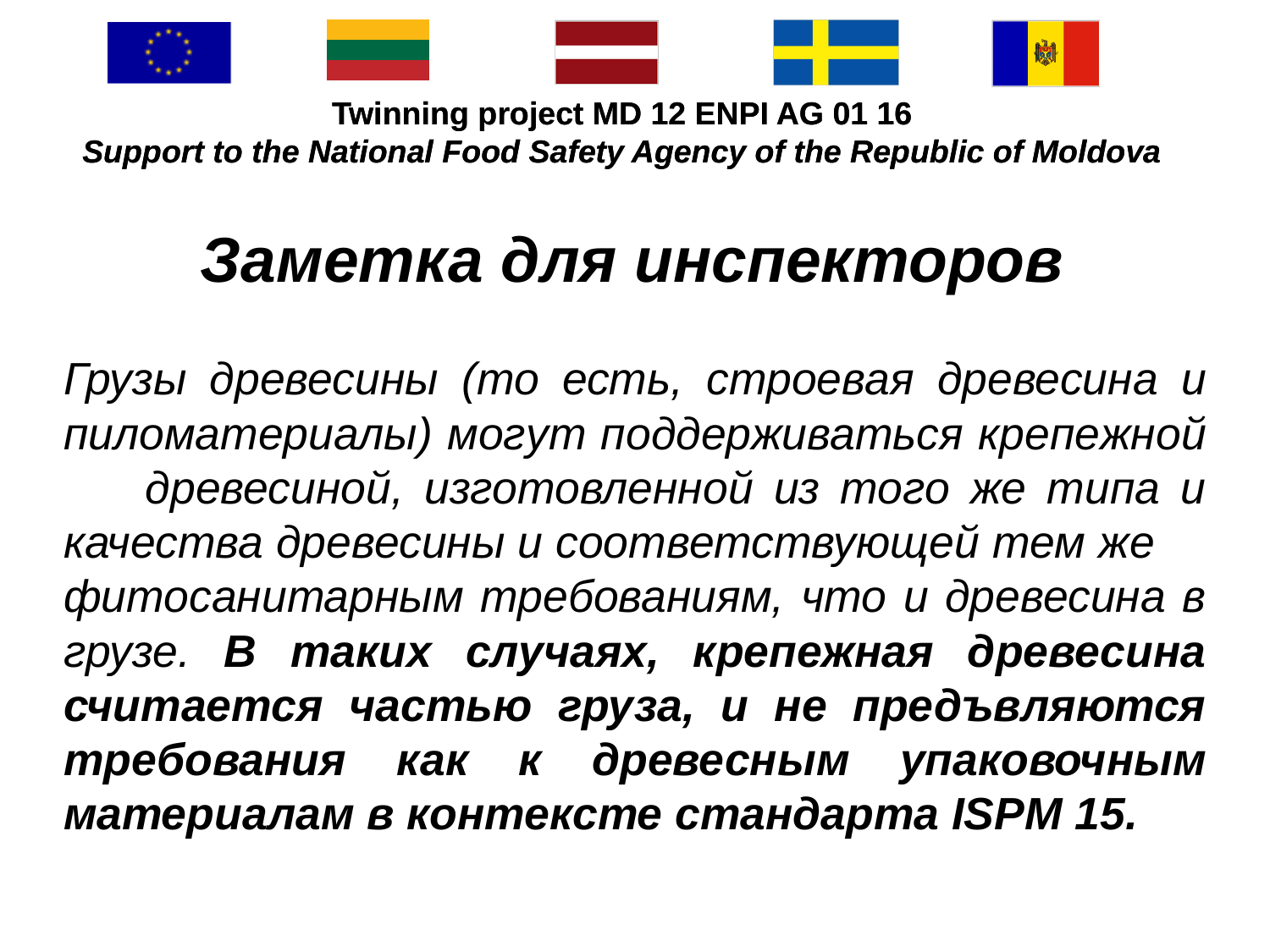

#
Заметка для инспекторов
Грузы древесины (то есть, строевая древесина и пиломатериалы) могут поддерживаться крепежной     древесиной, изготовленной из того же типа и качества древесины и соответствующей тем же     фитосанитарным требованиям, что и древесина в грузе. В таких случаях, крепежная древесина считаeтся частью груза, и не предъвляются требования как к древесным упаковочным материалам в контексте стандарта ISPM 15.